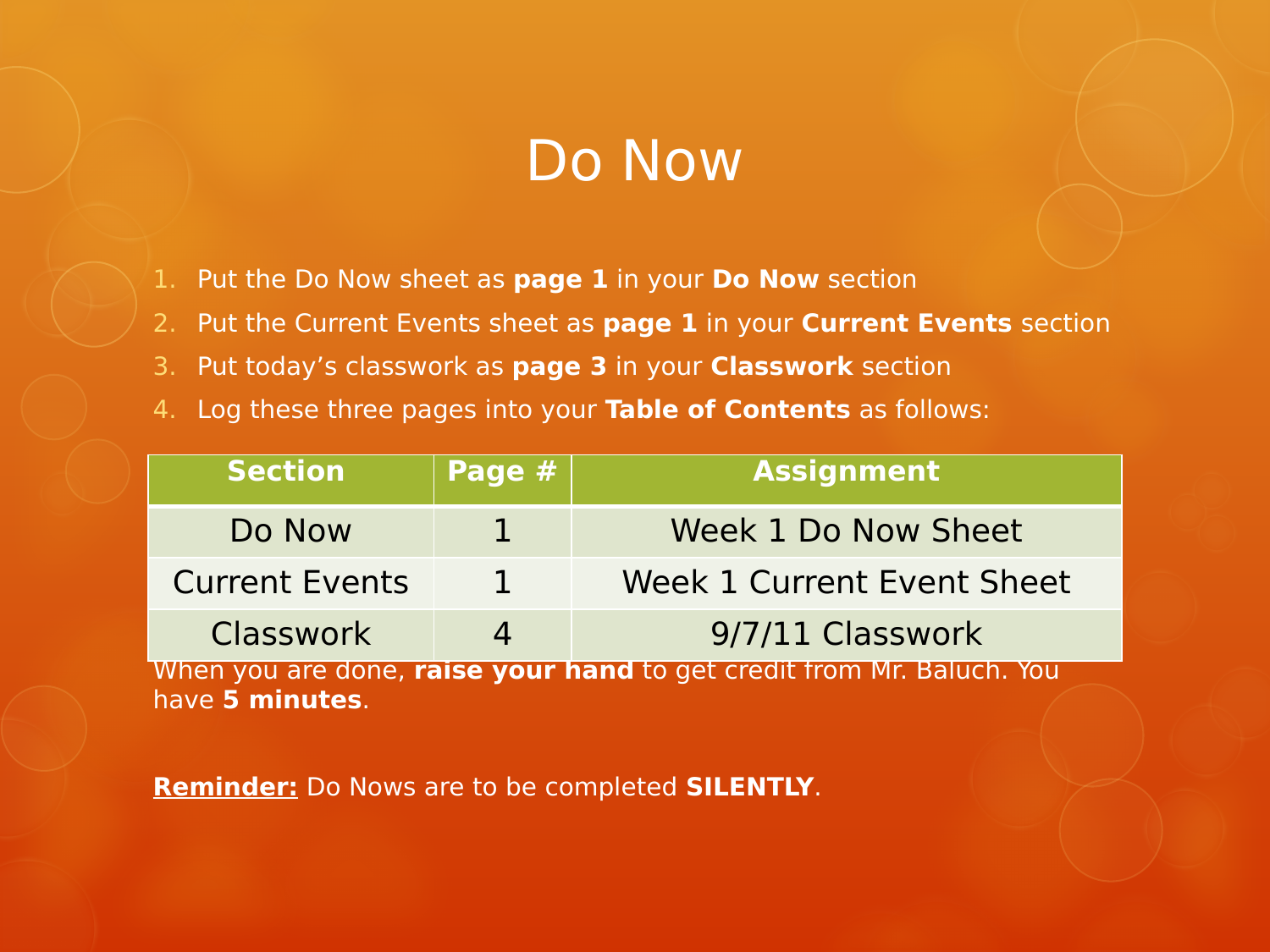

# Do Now
Put the Do Now sheet as page 1 in your Do Now section
Put the Current Events sheet as page 1 in your Current Events section
Put today’s classwork as page 3 in your Classwork section
Log these three pages into your Table of Contents as follows:

When you are done, raise your hand to get credit from Mr. Baluch. You have 5 minutes.

Reminder: Do Nows are to be completed SILENTLY.
| Section | Page # | Assignment |
| --- | --- | --- |
| Do Now | 1 | Week 1 Do Now Sheet |
| Current Events | 1 | Week 1 Current Event Sheet |
| Classwork | 4 | 9/7/11 Classwork |